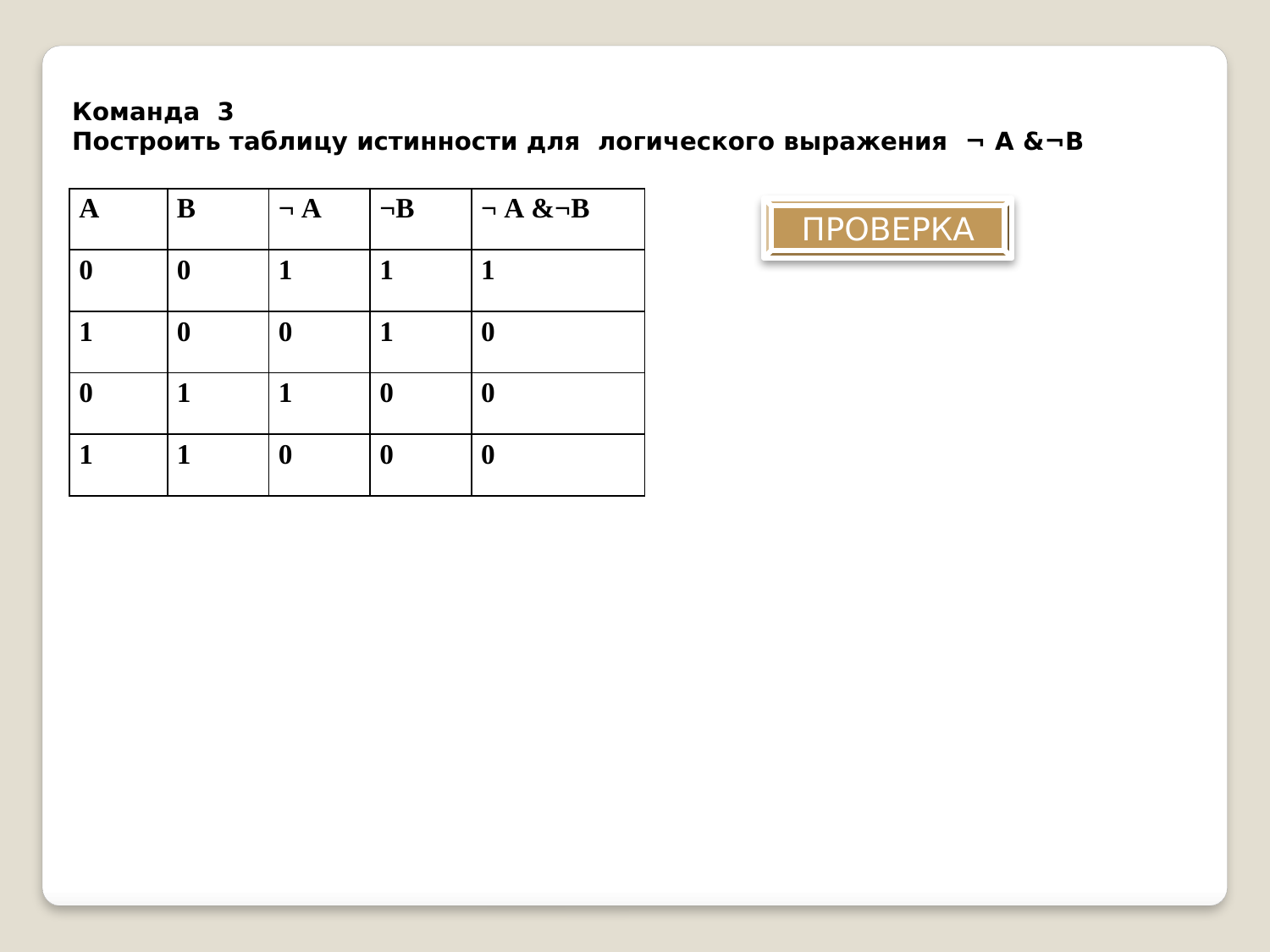

Команда  3
Построить таблицу истинности для  логического выражения  ¬ A &¬B
| A | B | ¬ A | ¬B | ¬ A &¬B |
| --- | --- | --- | --- | --- |
| 0 | 0 | 1 | 1 | 1 |
| 1 | 0 | 0 | 1 | 0 |
| 0 | 1 | 1 | 0 | 0 |
| 1 | 1 | 0 | 0 | 0 |
ПРОВЕРКА